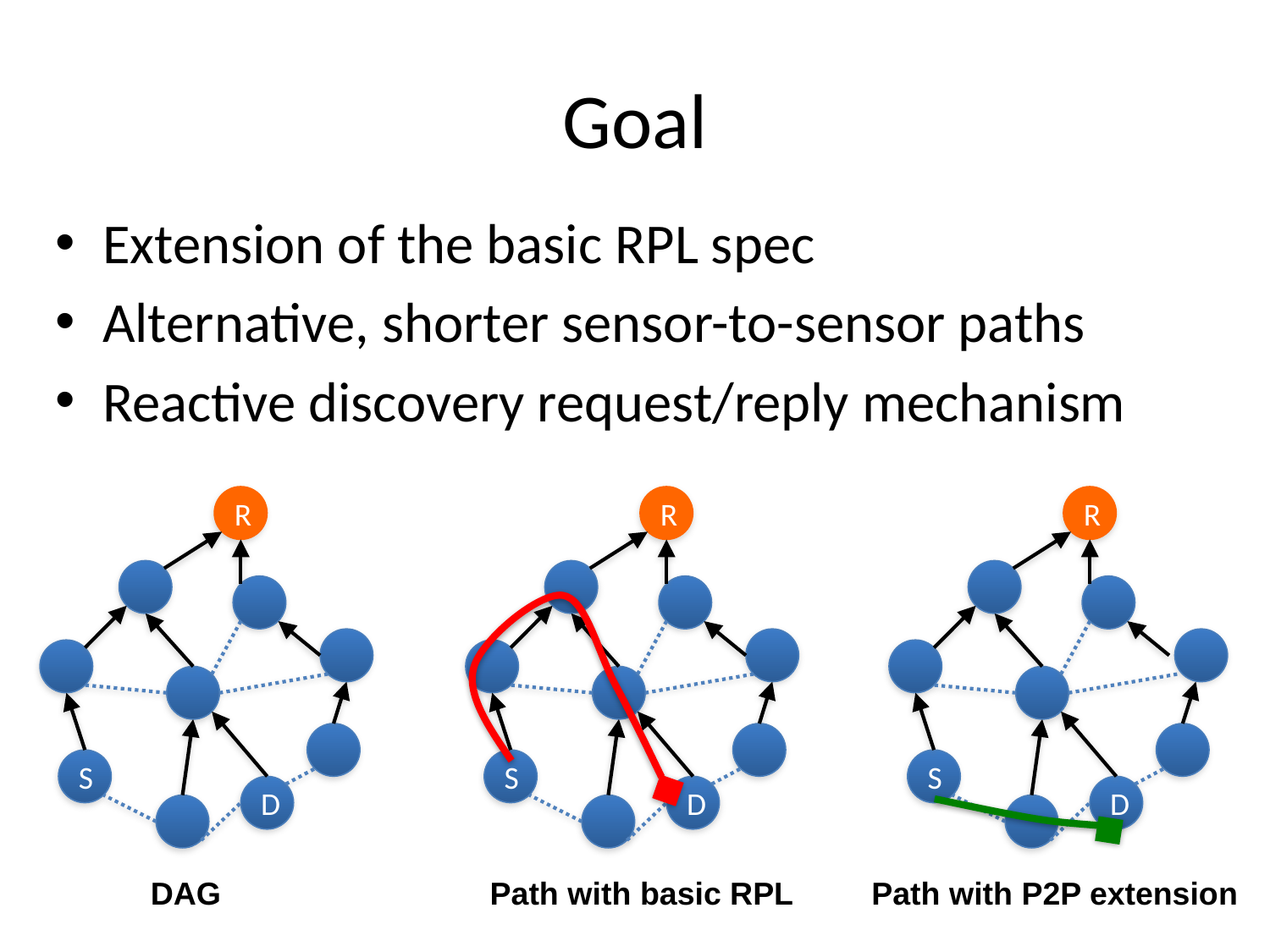

# Goal
Extension of the basic RPL spec
Alternative, shorter sensor-to-sensor paths
Reactive discovery request/reply mechanism

R
R
R

S
S
S
D
D
D

DAG
Path with basic RPL
Path with P2P extension